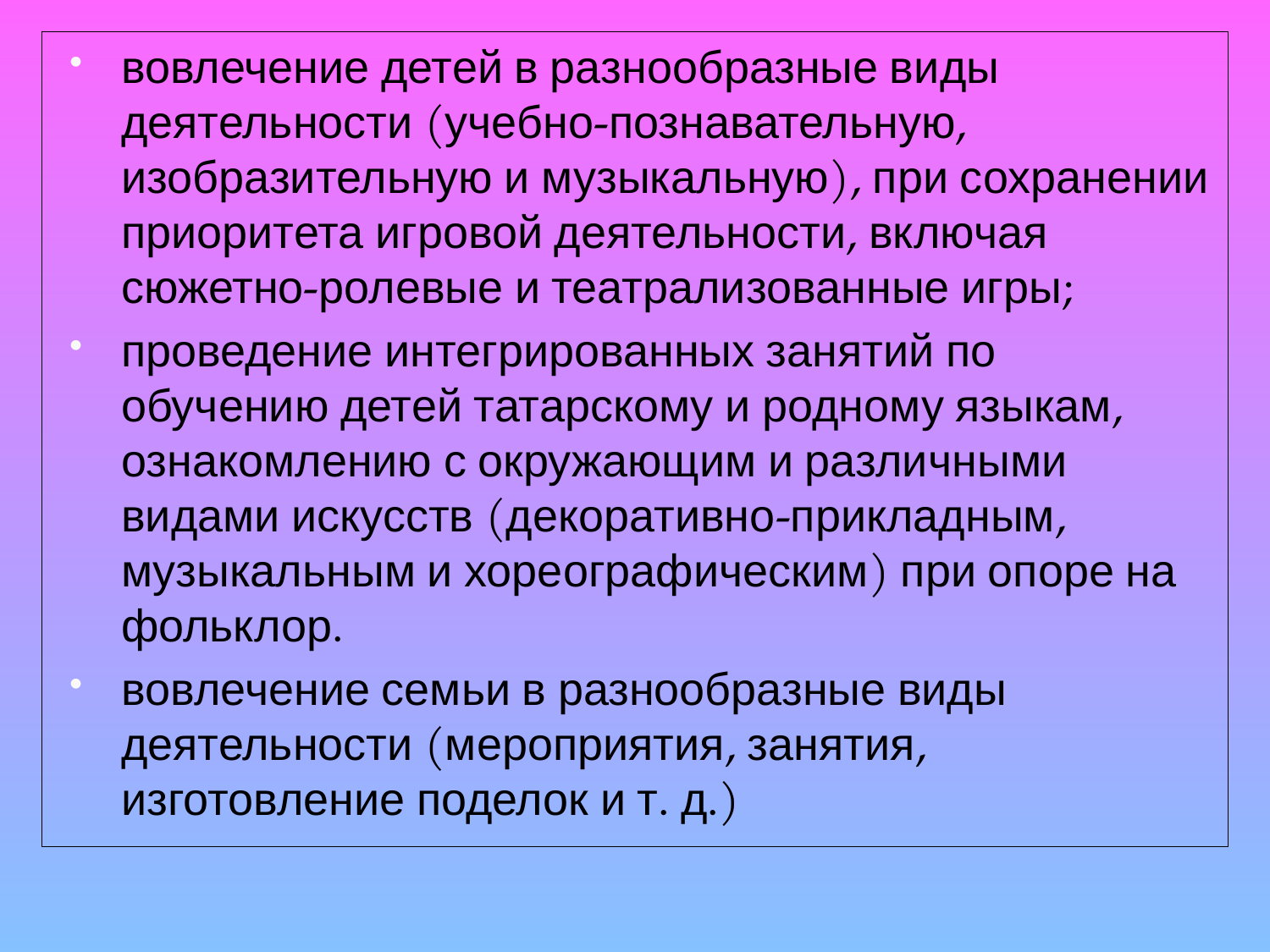

# вовлечение детей в разнообразные виды деятельности (учебно-познавательную, изобразительную и музыкальную), при сохранении приоритета игровой деятельности, включая сюжетно-ролевые и театрализованные игры;
проведение интегрированных занятий по обучению детей татарскому и родному языкам, ознакомлению с окружающим и различными видами искусств (декоративно-прикладным, музыкальным и хореографическим) при опоре на фольклор.
вовлечение семьи в разнообразные виды деятельности (мероприятия, занятия, изготовление поделок и т. д.)